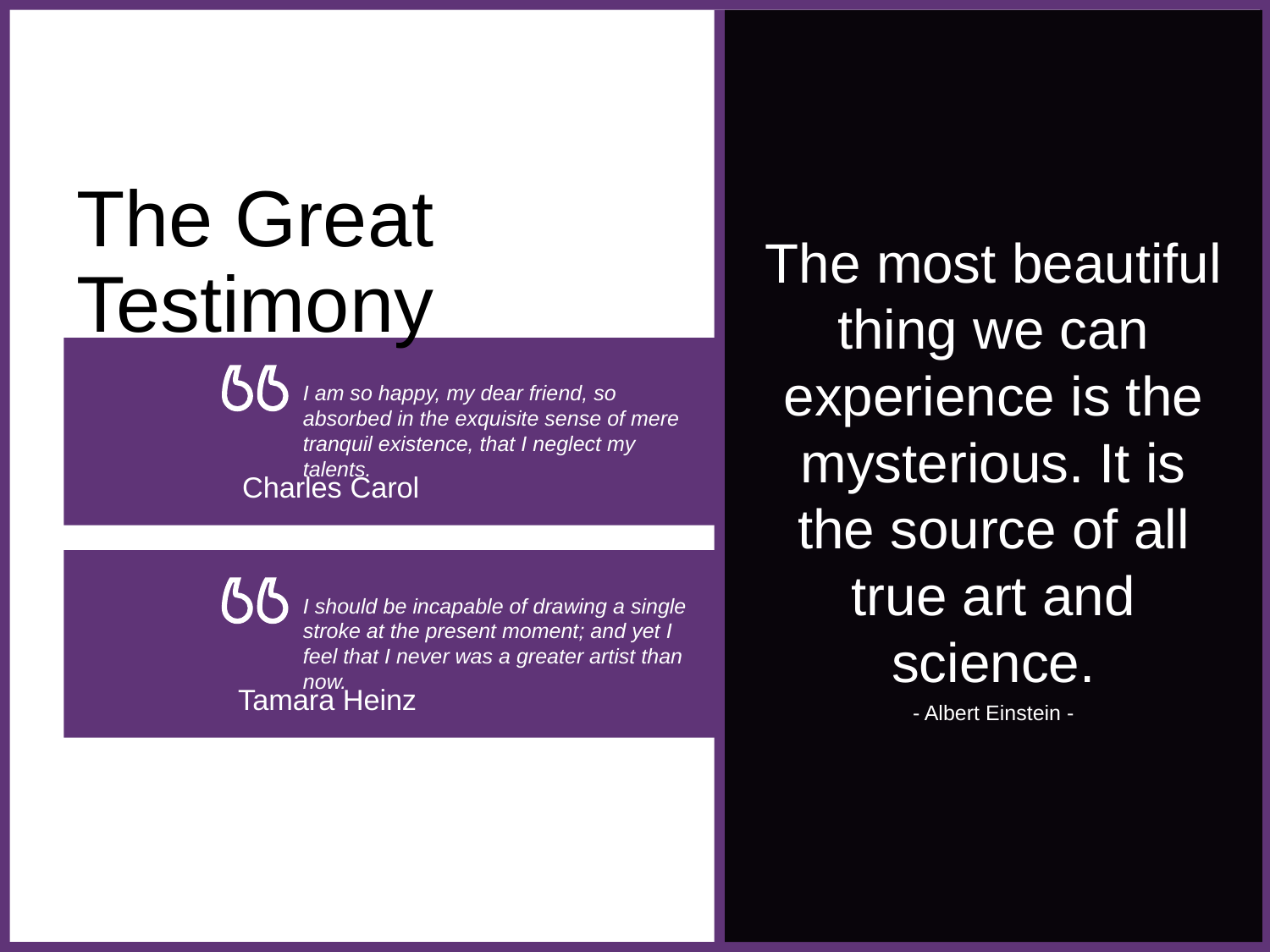

# The Great Testimony
The most beautiful thing we can experience is the mysterious. It is the source of all true art and science.

I am so happy, my dear friend, so absorbed in the exquisite sense of mere tranquil existence, that I neglect my talents.
Charles Carol

I should be incapable of drawing a single stroke at the present moment; and yet I feel that I never was a greater artist than now.
Tamara Heinz
- Albert Einstein -